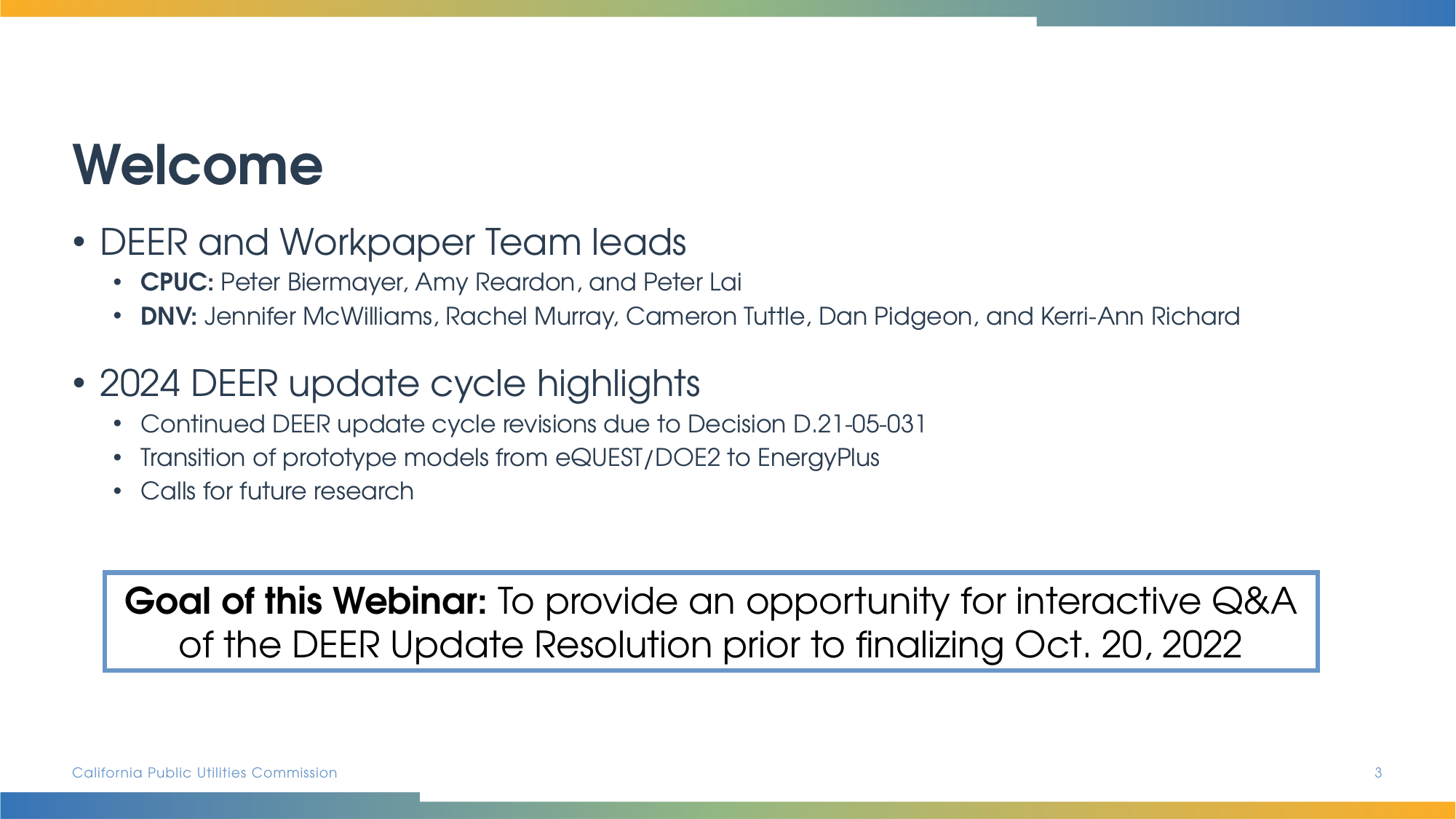

# Welcome
DEER and Workpaper Team leads
CPUC: Peter Biermayer, Amy Reardon, and Peter Lai
DNV: Jennifer McWilliams, Rachel Murray, Cameron Tuttle, Dan Pidgeon, and Kerri-Ann Richard

2024 DEER update cycle highlights
Continued DEER update cycle revisions due to Decision D.21-05-031
Transition of prototype models from eQUEST/DOE2 to EnergyPlus
Calls for future research

Goal of this Webinar: To provide an opportunity for interactive Q&A of the DEER Update Resolution prior to finalizing Oct. 20, 2022
3